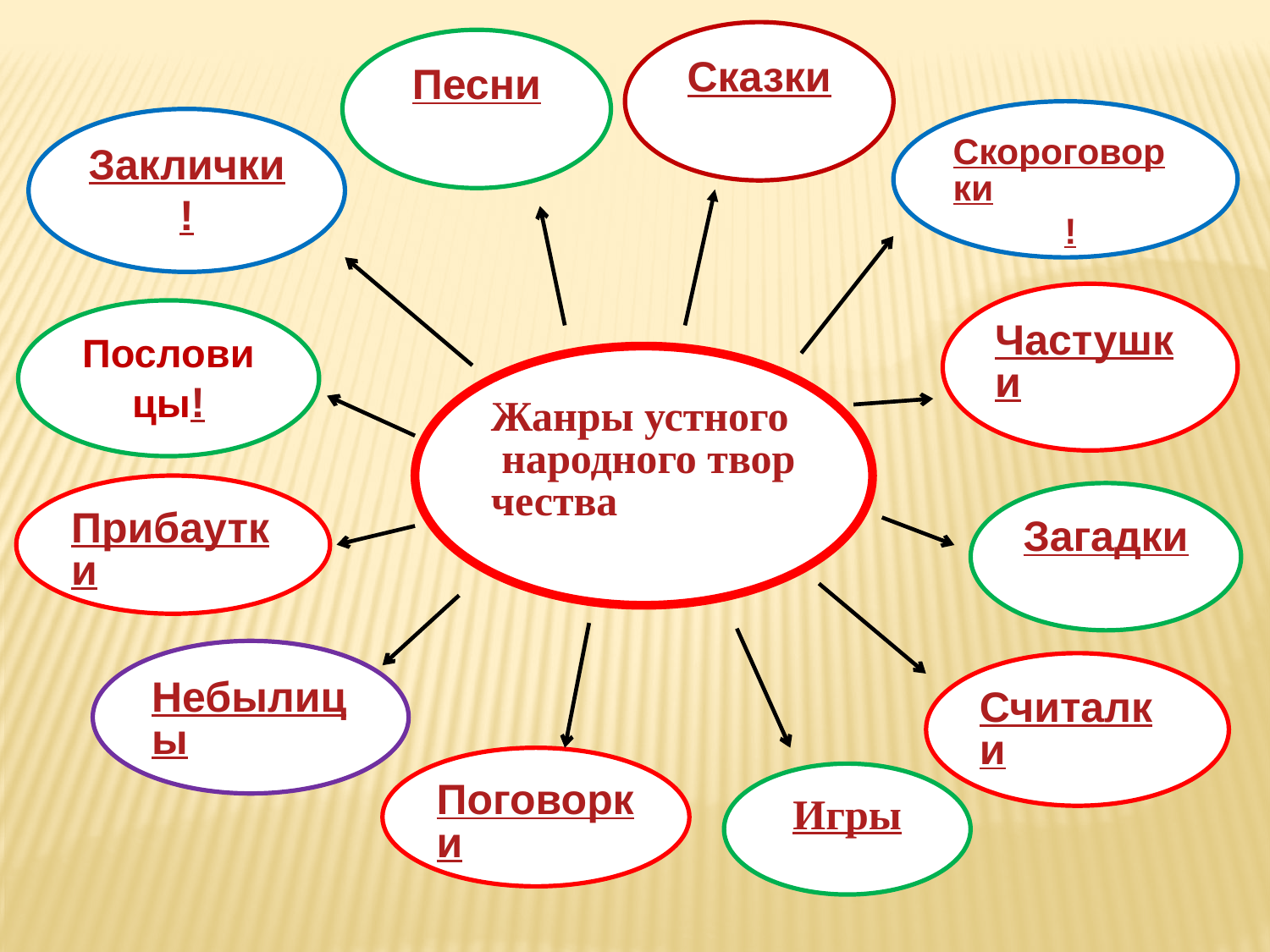

Сказки
Песни
Скороговорки !

Заклички
!
Частушки
Пословицы!

Жанры устного народного творчества

Прибаутки
Загадки
Небылицы
Считалки
Поговорки
Игры